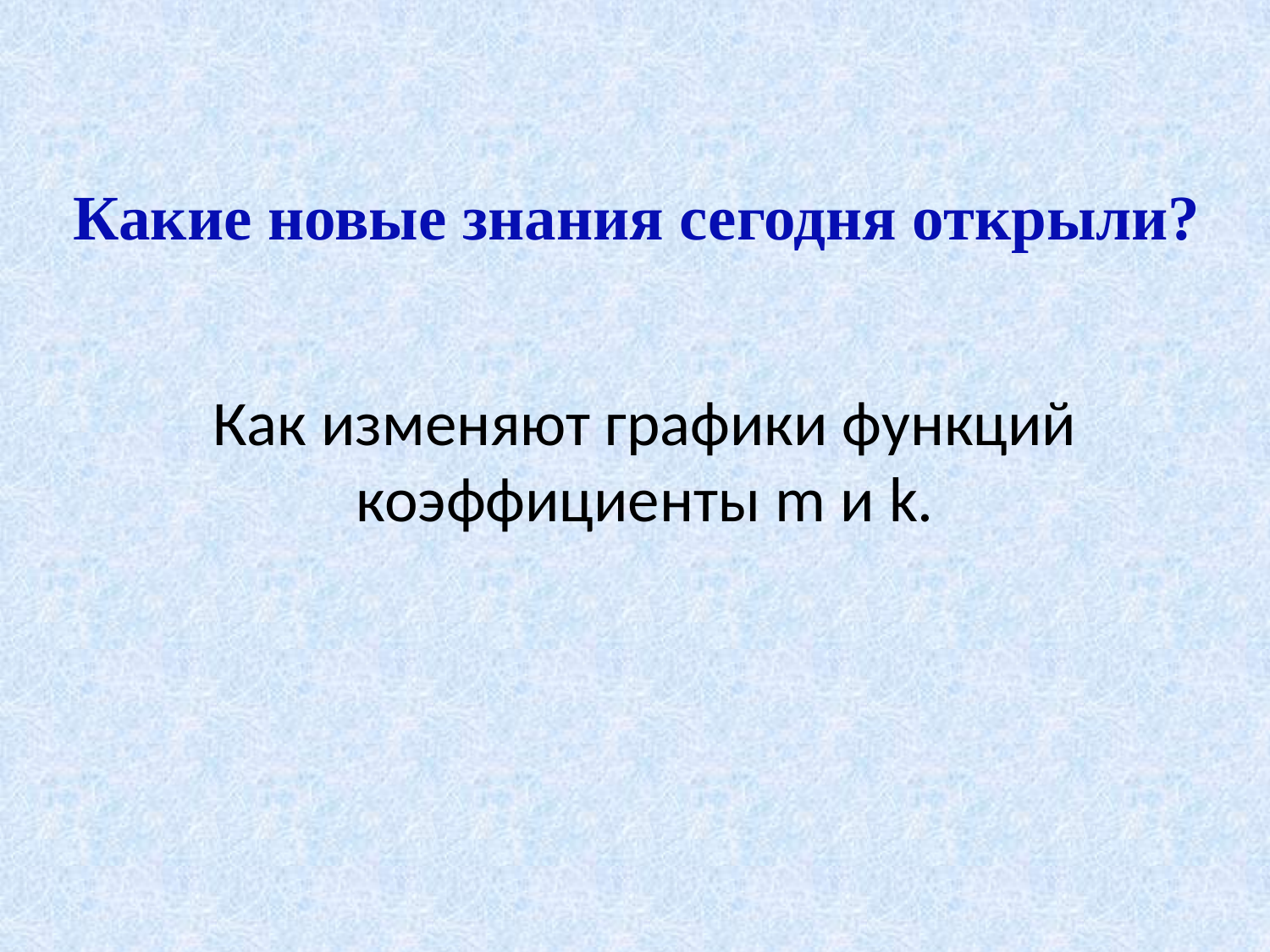

Какие новые знания сегодня открыли?
Как изменяют графики функций коэффициенты m и k.